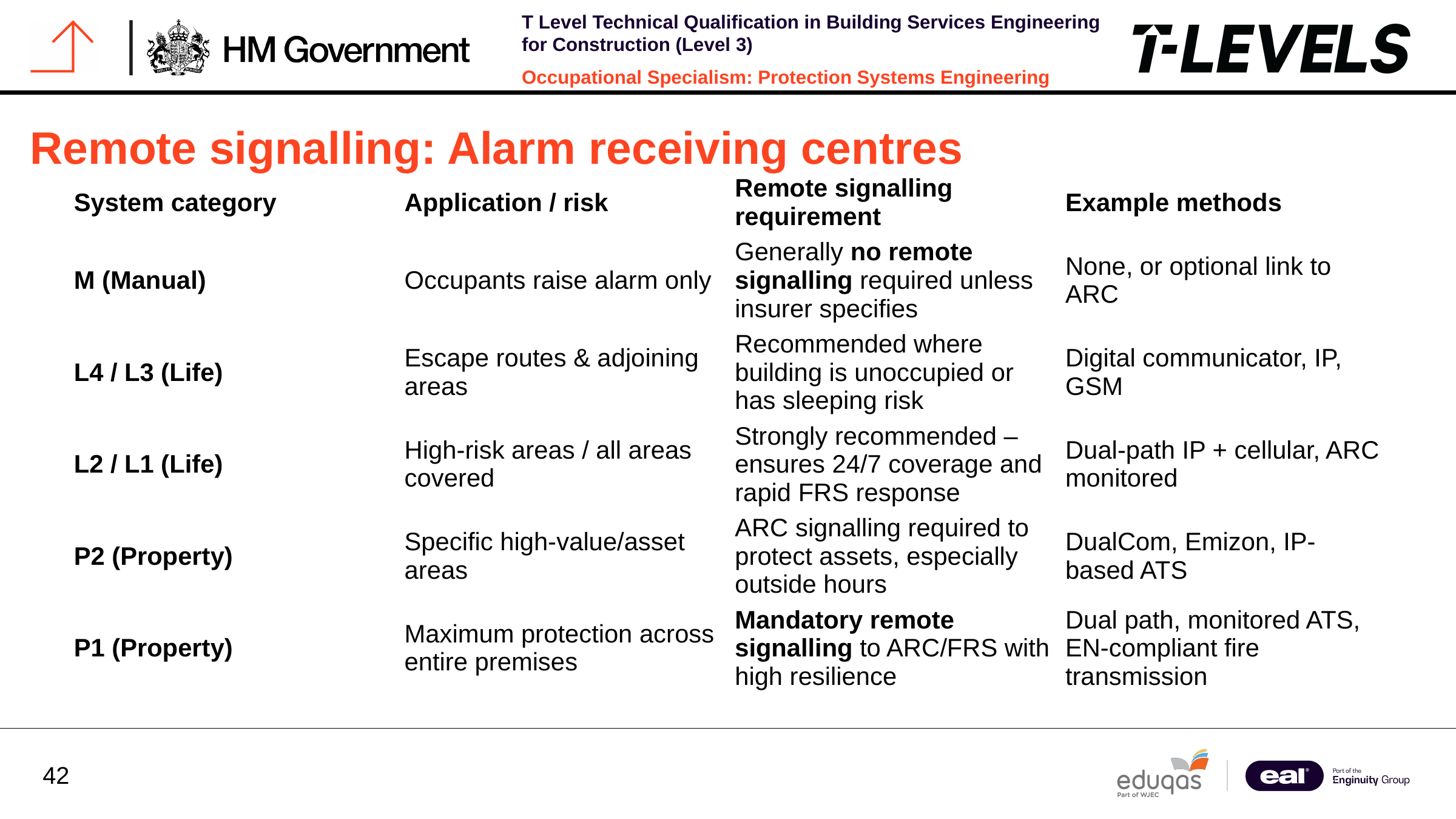

Remote signalling: Alarm receiving centres
| System category | Application / risk | Remote signalling requirement | Example methods |
| --- | --- | --- | --- |
| M (Manual) | Occupants raise alarm only | Generally no remote signalling required unless insurer specifies | None, or optional link to ARC |
| L4 / L3 (Life) | Escape routes & adjoining areas | Recommended where building is unoccupied or has sleeping risk | Digital communicator, IP, GSM |
| L2 / L1 (Life) | High-risk areas / all areas covered | Strongly recommended – ensures 24/7 coverage and rapid FRS response | Dual-path IP + cellular, ARC monitored |
| P2 (Property) | Specific high-value/asset areas | ARC signalling required to protect assets, especially outside hours | DualCom, Emizon, IP-based ATS |
| P1 (Property) | Maximum protection across entire premises | Mandatory remote signalling to ARC/FRS with high resilience | Dual path, monitored ATS, EN-compliant fire transmission |